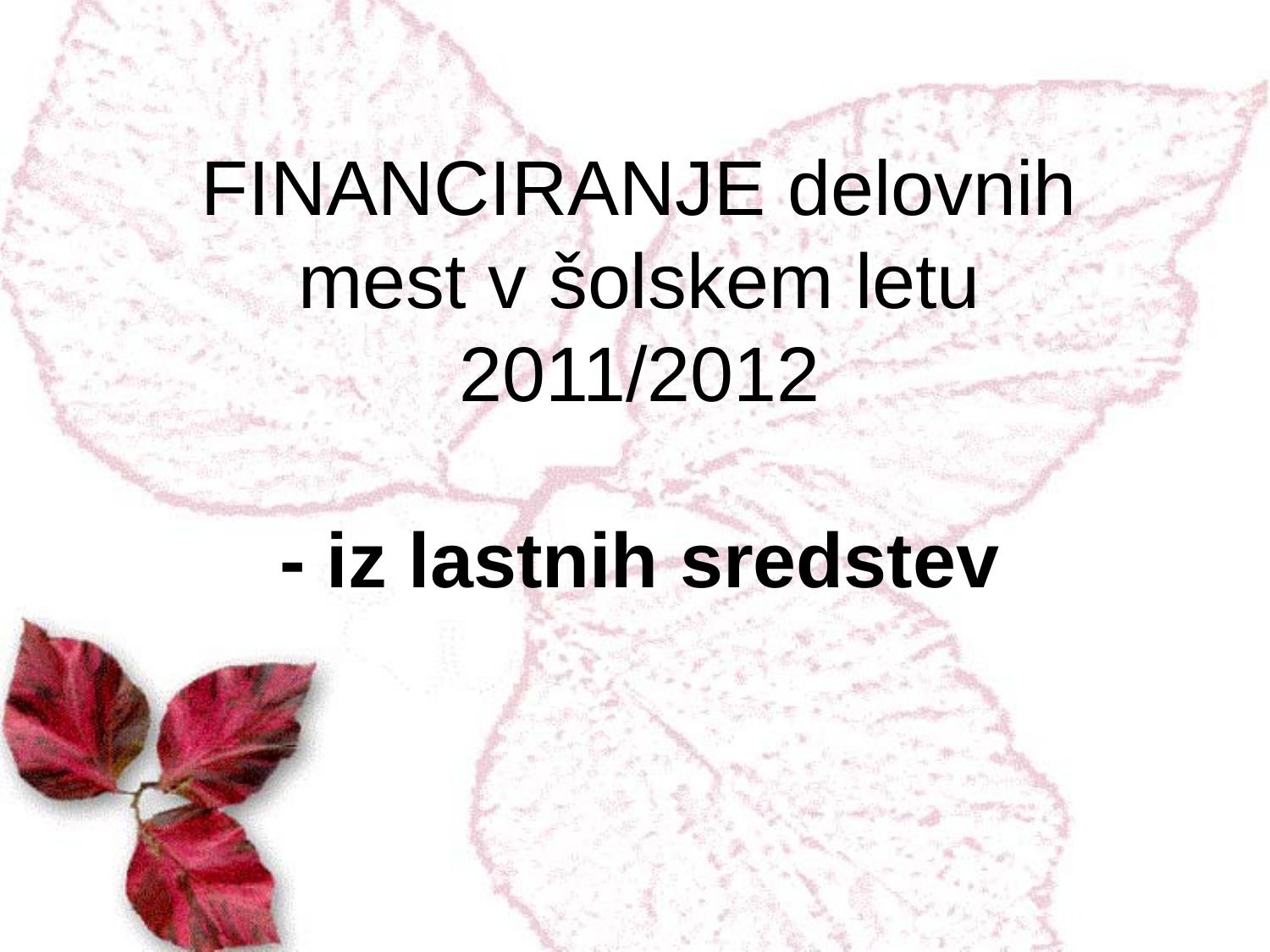

# FINANCIRANJE delovnih mest v šolskem letu 2011/2012 - iz lastnih sredstev